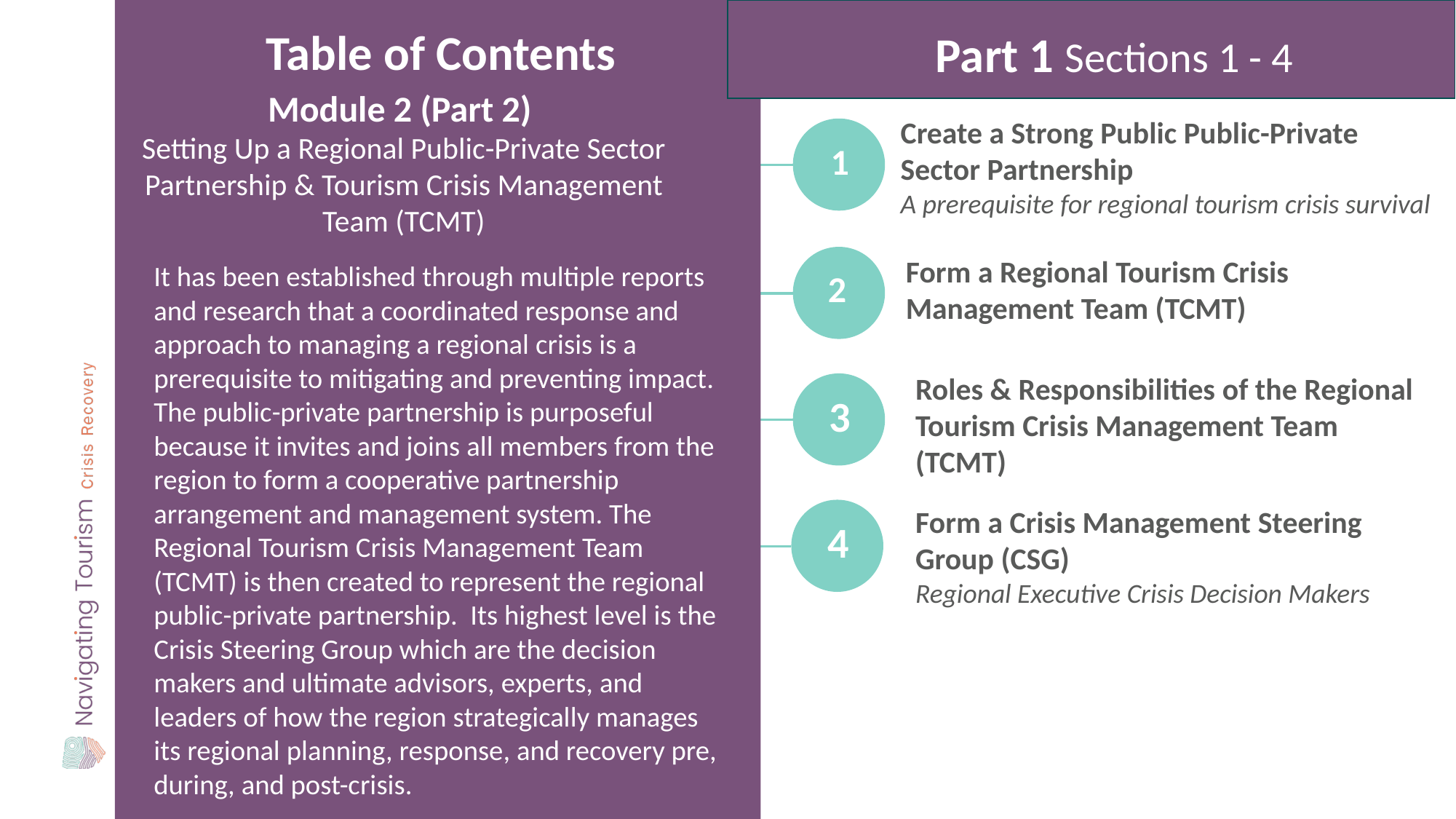

Part 1 Sections 1 - 4
Table of Contents
Module 2 (Part 2)
Setting Up a Regional Public-Private Sector Partnership & Tourism Crisis Management Team (TCMT)
Create a Strong Public Public-Private Sector Partnership
A prerequisite for regional tourism crisis survival
1
Form a Regional Tourism Crisis Management Team (TCMT)
It has been established through multiple reports and research that a coordinated response and approach to managing a regional crisis is a prerequisite to mitigating and preventing impact. The public-private partnership is purposeful because it invites and joins all members from the region to form a cooperative partnership arrangement and management system. The Regional Tourism Crisis Management Team (TCMT) is then created to represent the regional public-private partnership.  Its highest level is the Crisis Steering Group which are the decision makers and ultimate advisors, experts, and leaders of how the region strategically manages its regional planning, response, and recovery pre, during, and post-crisis.

2
Roles & Responsibilities of the Regional Tourism Crisis Management Team (TCMT)
3
4
Form a Crisis Management Steering Group (CSG)
Regional Executive Crisis Decision Makers